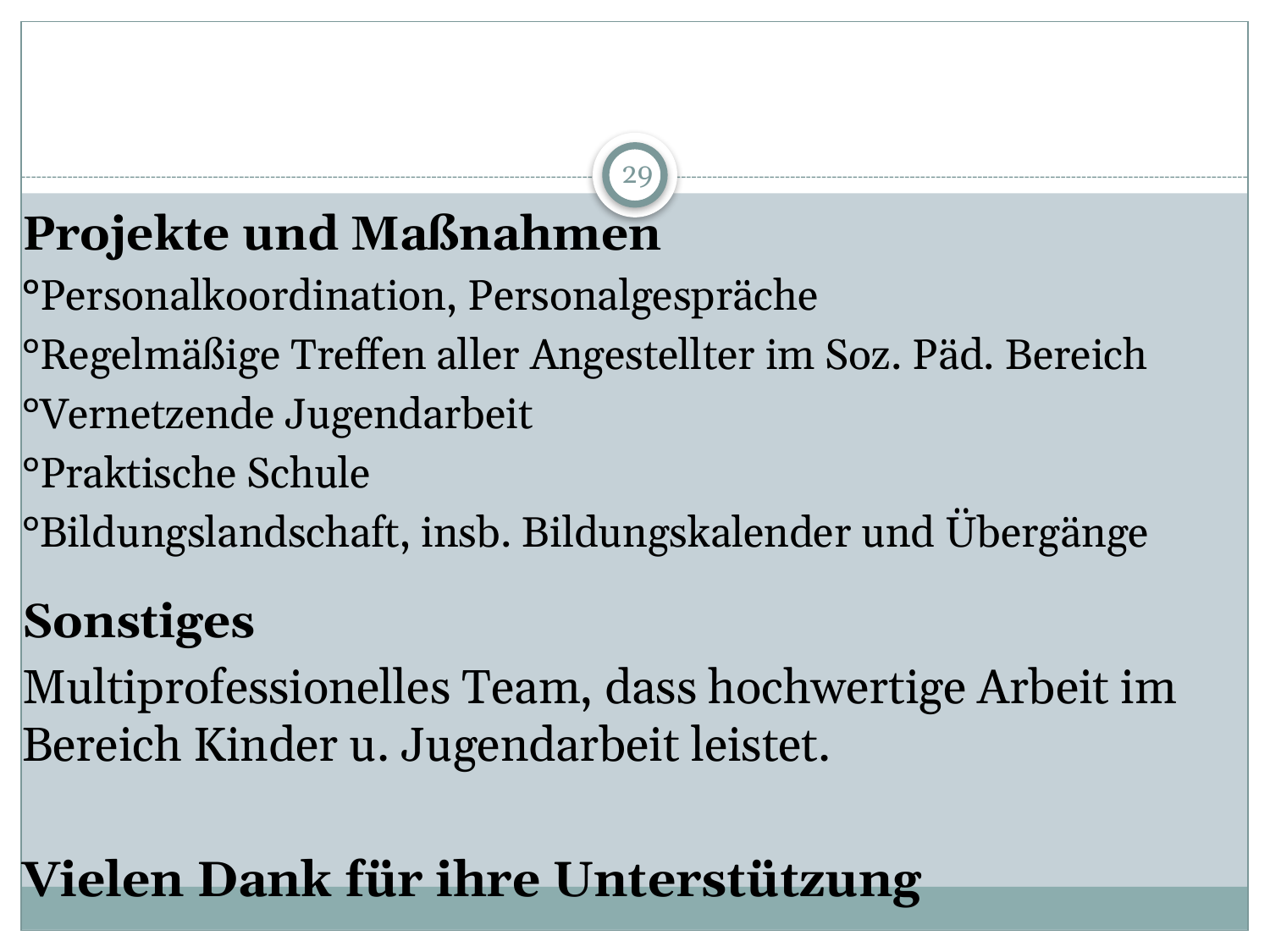

29
Projekte und Maßnahmen
°Personalkoordination, Personalgespräche
°Regelmäßige Treffen aller Angestellter im Soz. Päd. Bereich
°Vernetzende Jugendarbeit
°Praktische Schule
°Bildungslandschaft, insb. Bildungskalender und Übergänge

Sonstiges
Multiprofessionelles Team, dass hochwertige Arbeit im Bereich Kinder u. Jugendarbeit leistet.

Vielen Dank für ihre Unterstützung